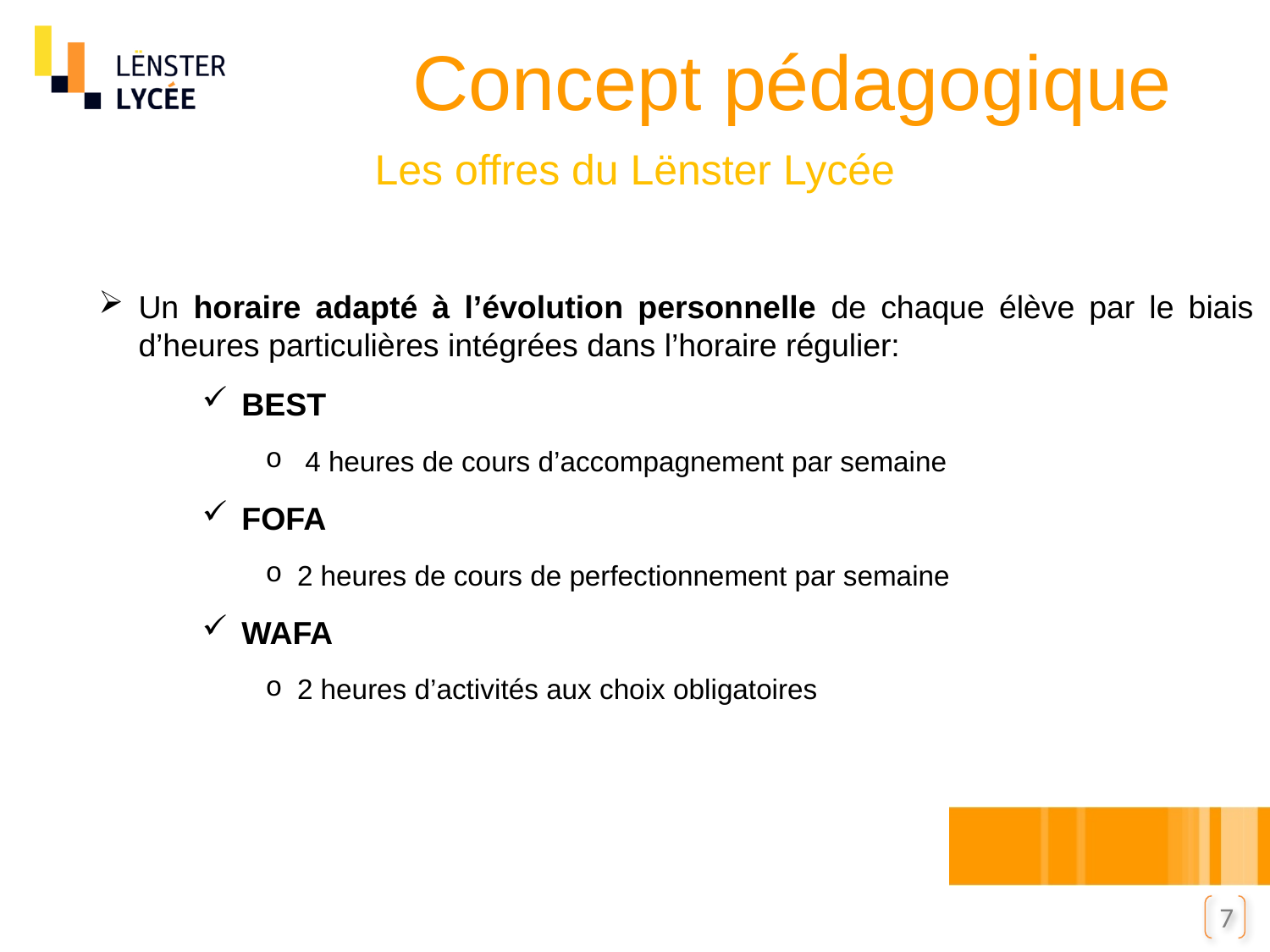

Concept pédagogique
Les offres du Lënster Lycée

Un horaire adapté à l’évolution personnelle de chaque élève par le biais d’heures particulières intégrées dans l’horaire régulier:
BEST
4 heures de cours d’accompagnement par semaine
FOFA
2 heures de cours de perfectionnement par semaine
WAFA
2 heures d’activités aux choix obligatoires

7